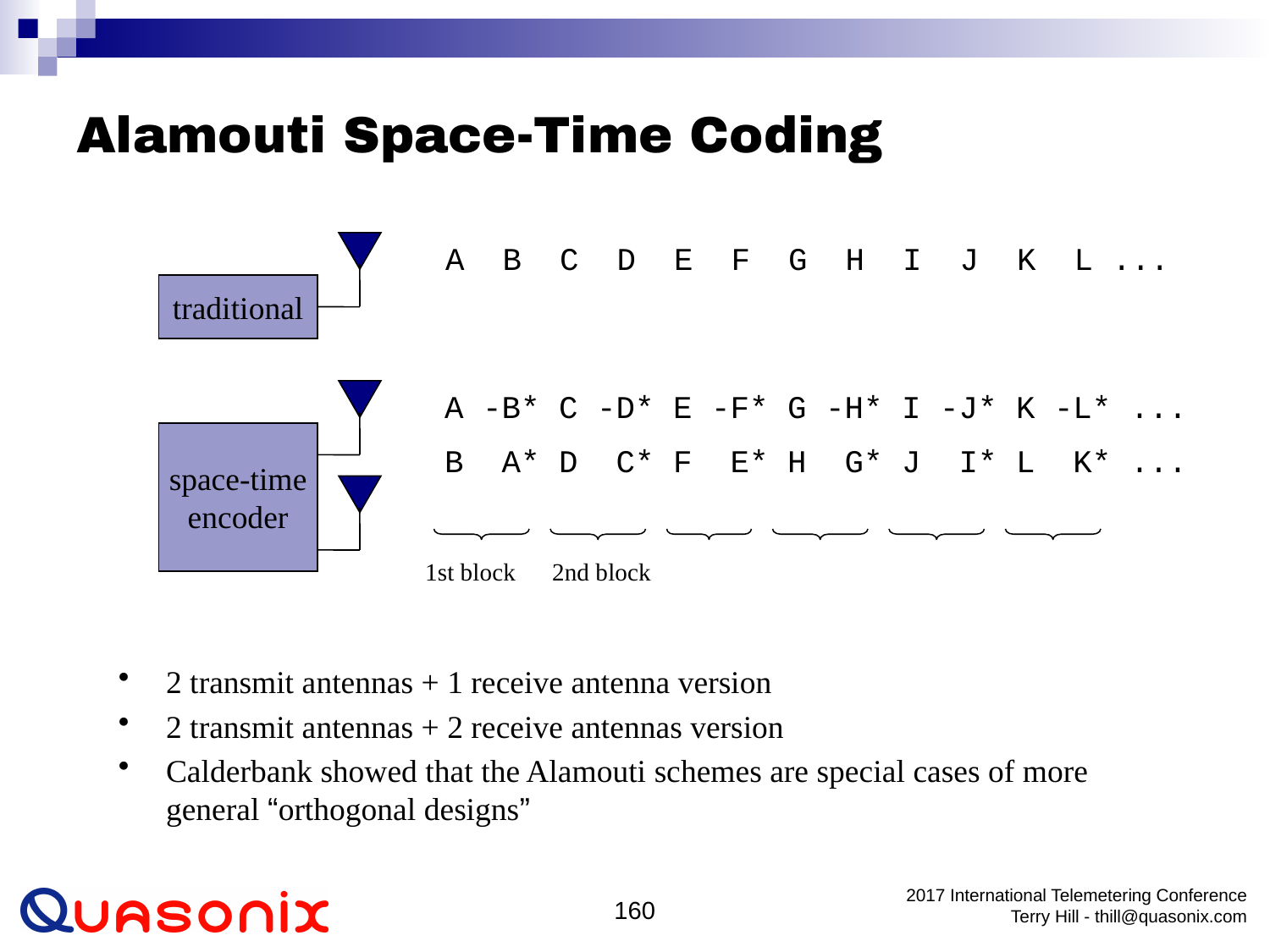

# Alamouti Space-Time Coding

A  B  C  D  E  F  G  H  I  J  K  L ...

traditional

A -B* C -D* E -F* G -H* I -J* K -L* ...
B  A* D  C* F  E* H  G* J  I* L  K* ...

space-time
encoder

1st block
2nd block
2 transmit antennas + 1 receive antenna version
2 transmit antennas + 2 receive antennas version
Calderbank showed that the Alamouti schemes are special cases of more general “orthogonal designs”